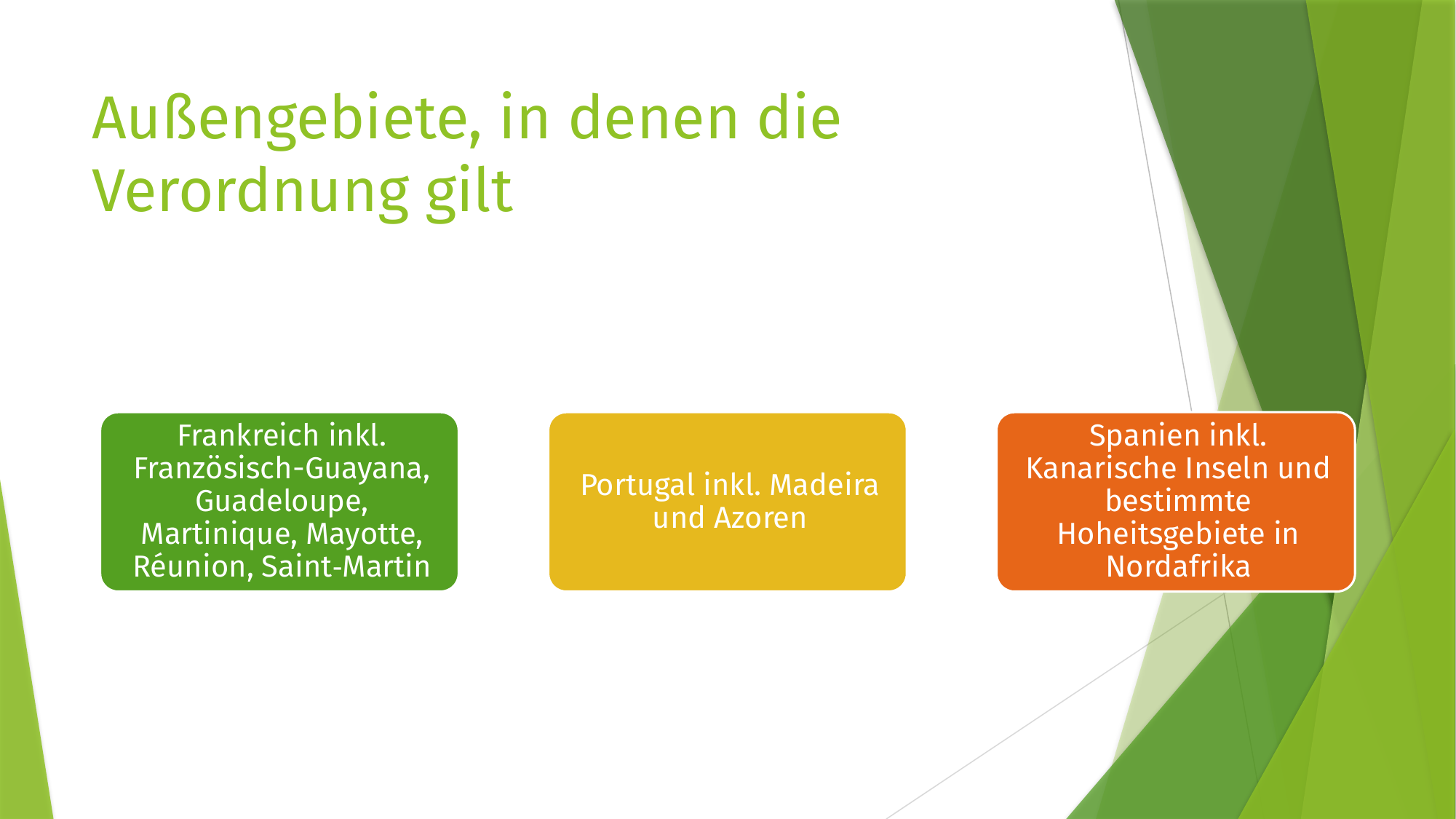

# Außengebiete, in denen die Verordnung gilt
Frankreich inkl. Französisch-Guayana, Guadeloupe, Martinique, Mayotte, Réunion, Saint‑Martin
Portugal inkl. Madeira und Azoren
Spanien inkl. Kanarische Inseln und bestimmte Hoheitsgebiete in Nordafrika